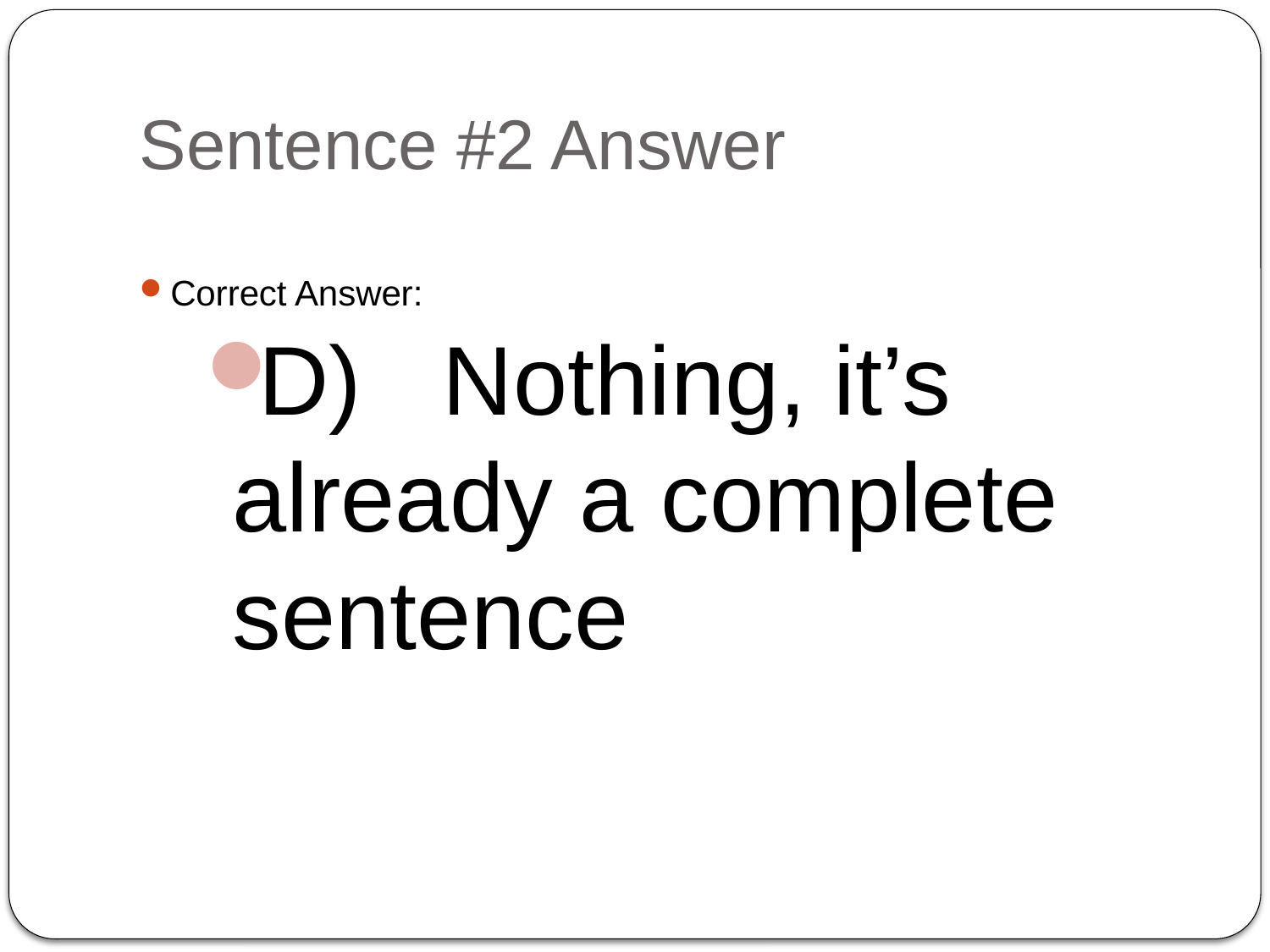

# Sentence #2 Answer
Correct Answer:
D)   Nothing, it’s already a complete sentence